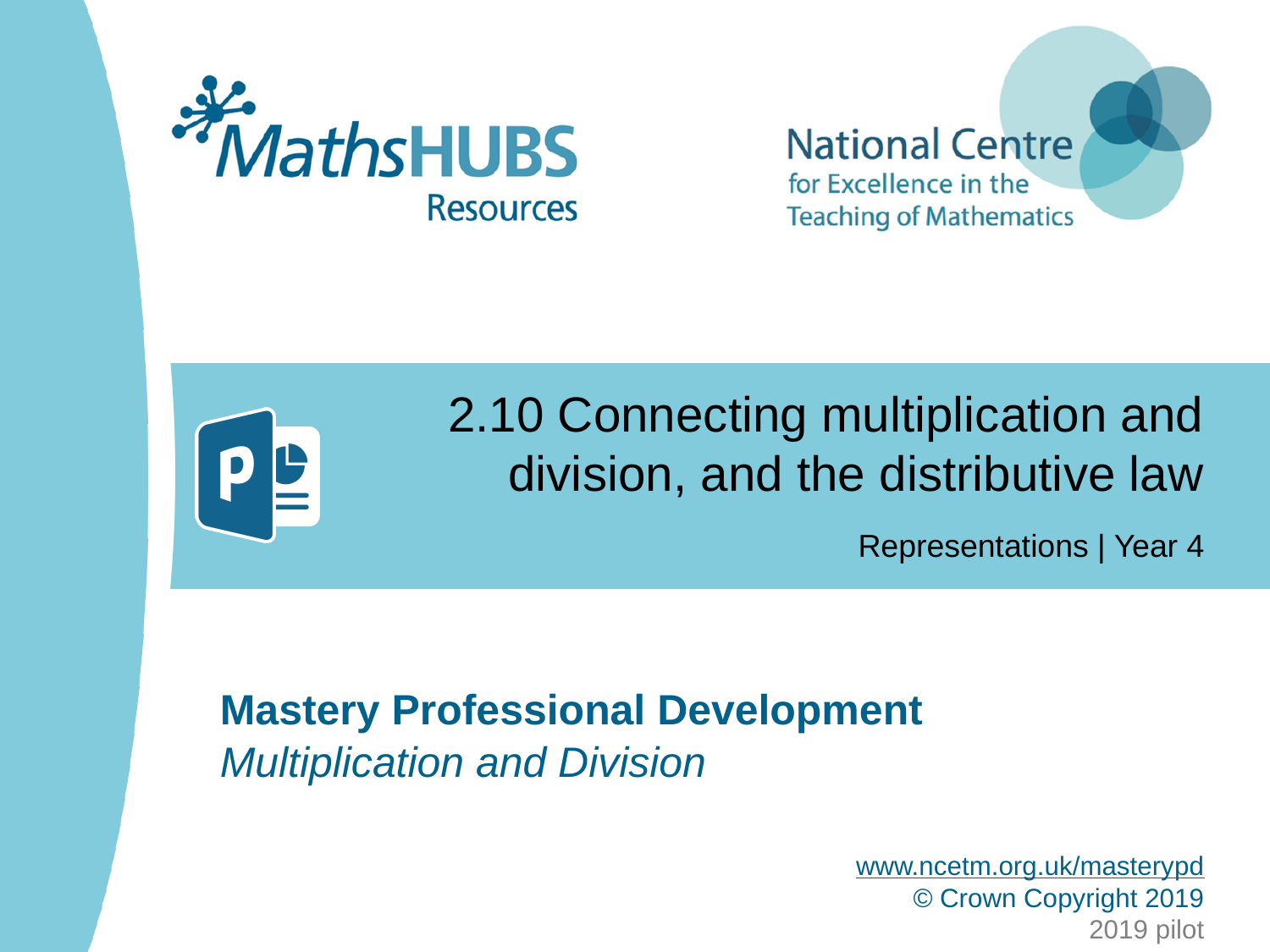

# 2.10 Connecting multiplication and division, and the distributive law
Representations | Year 4
Multiplication and Division